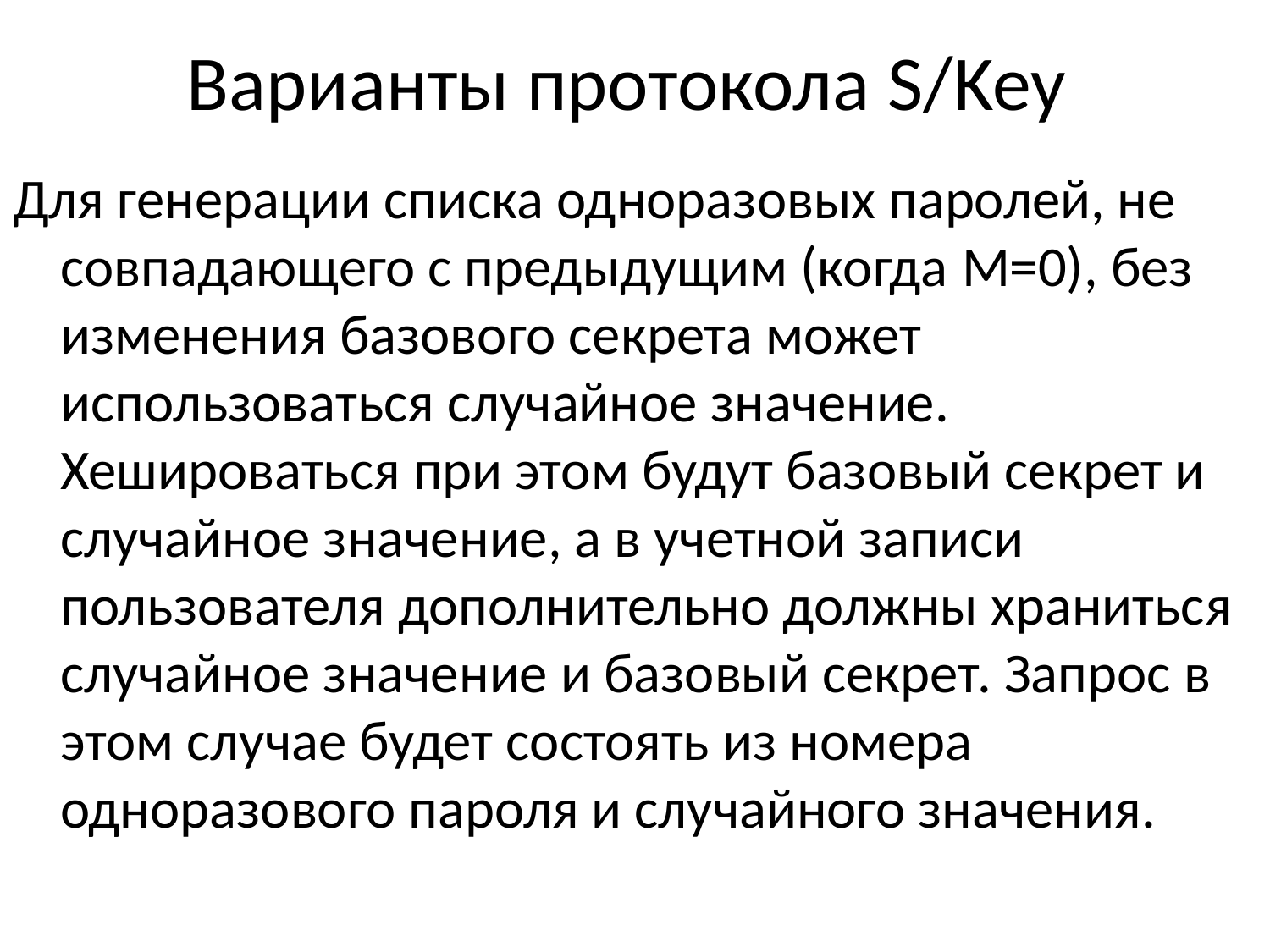

# Варианты протокола S/Key
Для генерации списка одноразовых паролей, не совпадающего с предыдущим (когда M=0), без изменения базового секрета может использоваться случайное значение. Хешироваться при этом будут базовый секрет и случайное значение, а в учетной записи пользователя дополнительно должны храниться случайное значение и базовый секрет. Запрос в этом случае будет состоять из номера одноразового пароля и случайного значения.